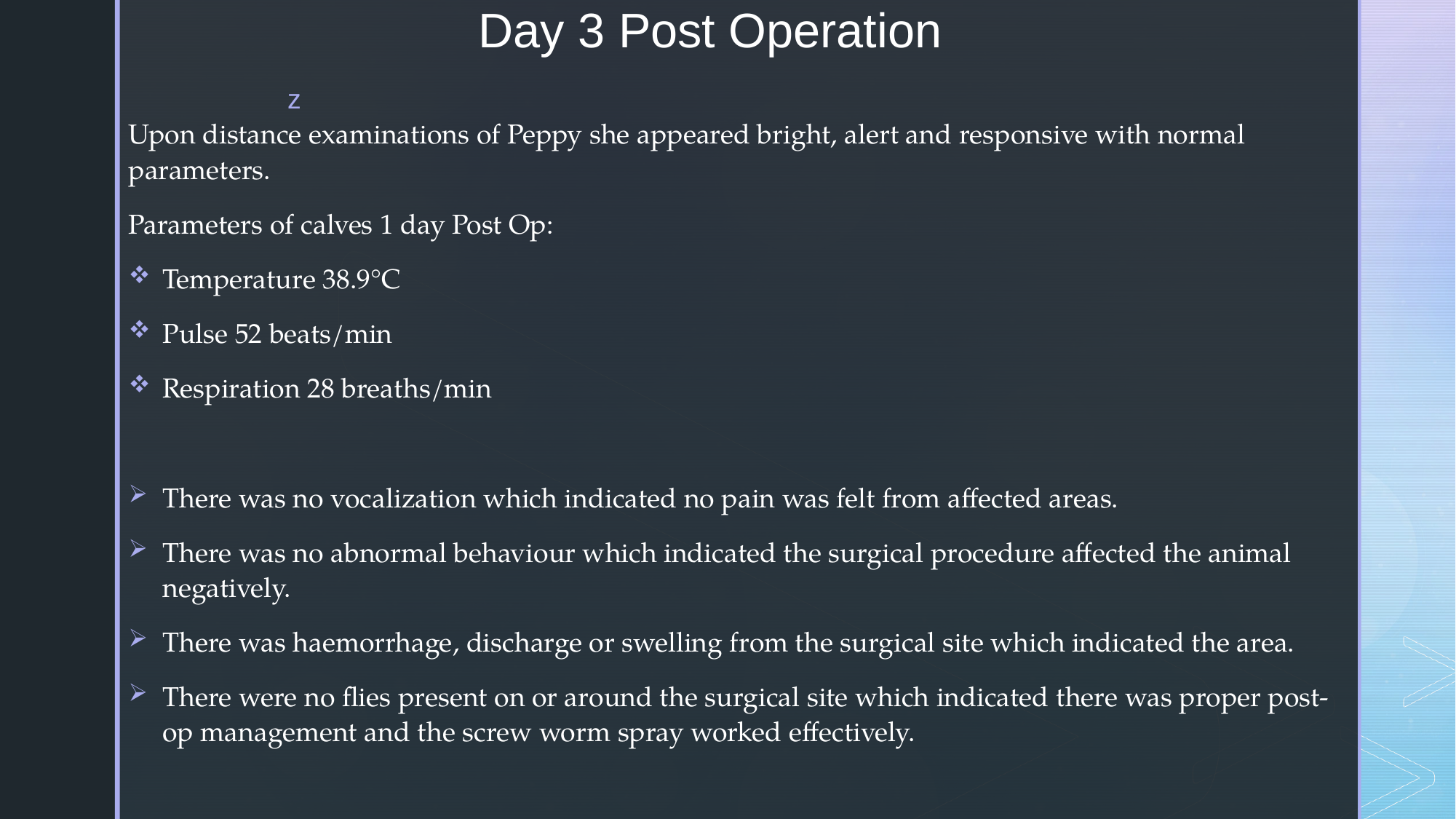

# Day 3 Post Operation
Upon distance examinations of Peppy she appeared bright, alert and responsive with normal parameters.
Parameters of calves 1 day Post Op:
Temperature 38.9°C
Pulse 52 beats/min
Respiration 28 breaths/min

There was no vocalization which indicated no pain was felt from affected areas.
There was no abnormal behaviour which indicated the surgical procedure affected the animal negatively.
There was haemorrhage, discharge or swelling from the surgical site which indicated the area.
There were no flies present on or around the surgical site which indicated there was proper post-op management and the screw worm spray worked effectively.